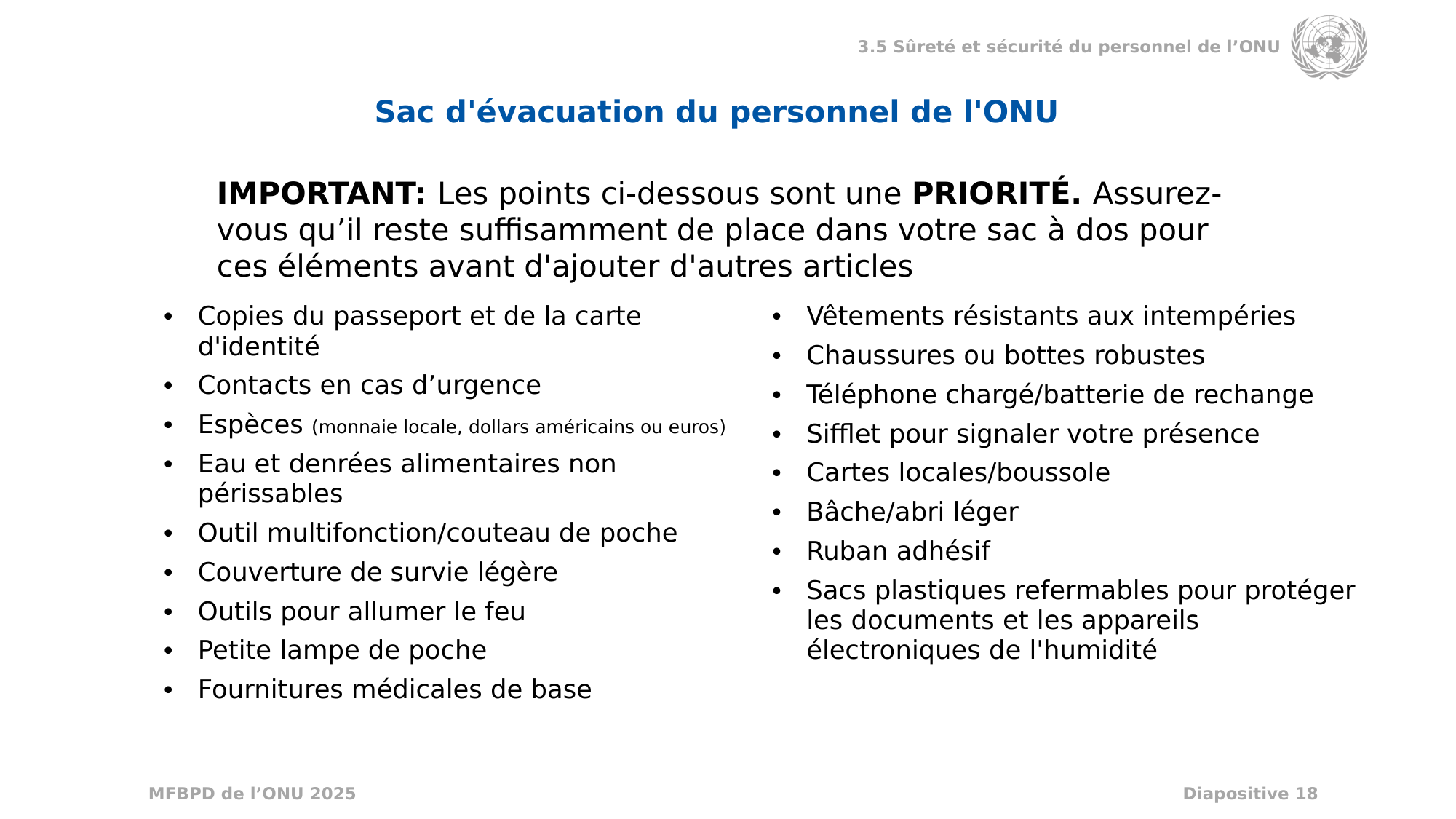

Sac d'évacuation du personnel de l'ONU
IMPORTANT: Les points ci-dessous sont une PRIORITÉ. Assurez-vous qu’il reste suffisamment de place dans votre sac à dos pour ces éléments avant d'ajouter d'autres articles
| Copies du passeport et de la carte d'identité Contacts en cas d’urgence Espèces (monnaie locale, dollars américains ou euros) Eau et denrées alimentaires non périssables Outil multifonction/couteau de poche Couverture de survie légère Outils pour allumer le feu Petite lampe de poche Fournitures médicales de base | Vêtements résistants aux intempéries Chaussures ou bottes robustes Téléphone chargé/batterie de rechange Sifflet pour signaler votre présence Cartes locales/boussole Bâche/abri léger Ruban adhésif Sacs plastiques refermables pour protéger les documents et les appareils électroniques de l'humidité |
| --- | --- |